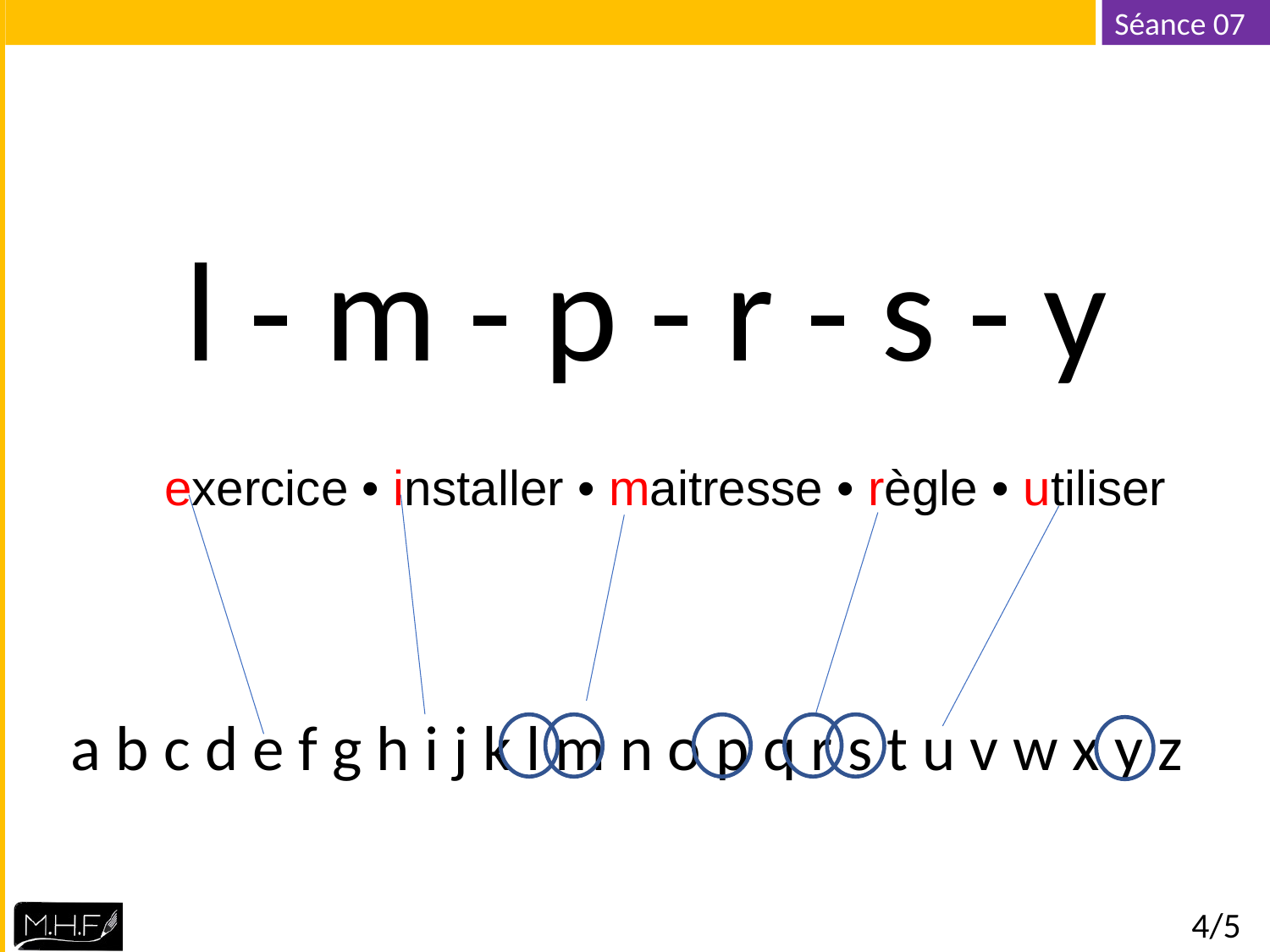

l - m - p - r - s - y
exercice • installer • maitresse • règle • utiliser

a b c d e f g h i j k l m n o p q r s t u v w x y z

4/5